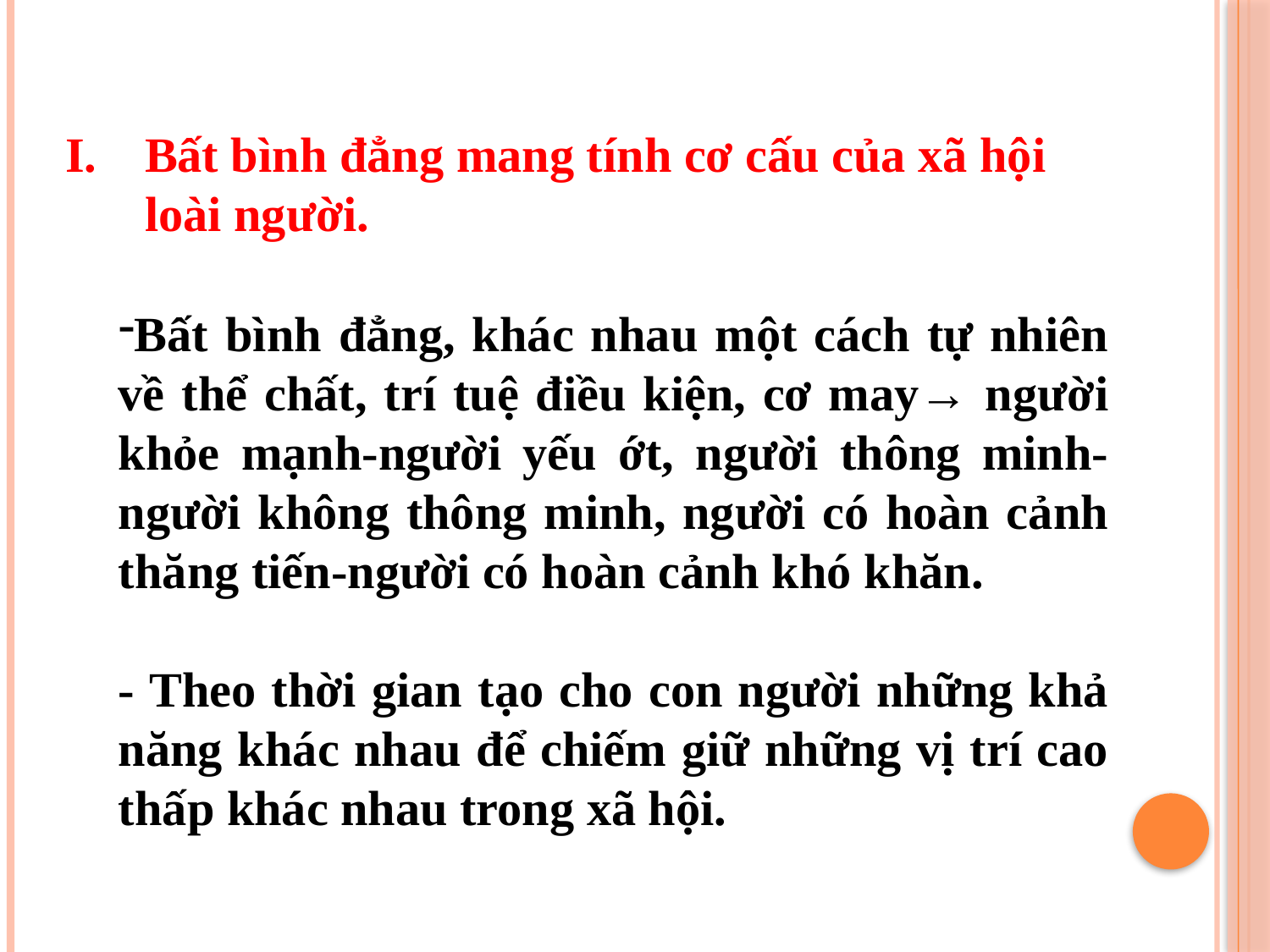

Bất bình đẳng mang tính cơ cấu của xã hội loài người.
Bất bình đẳng, khác nhau một cách tự nhiên về thể chất, trí tuệ điều kiện, cơ may→ người khỏe mạnh-người yếu ớt, người thông minh-người không thông minh, người có hoàn cảnh thăng tiến-người có hoàn cảnh khó khăn.

- Theo thời gian tạo cho con người những khả năng khác nhau để chiếm giữ những vị trí cao thấp khác nhau trong xã hội.